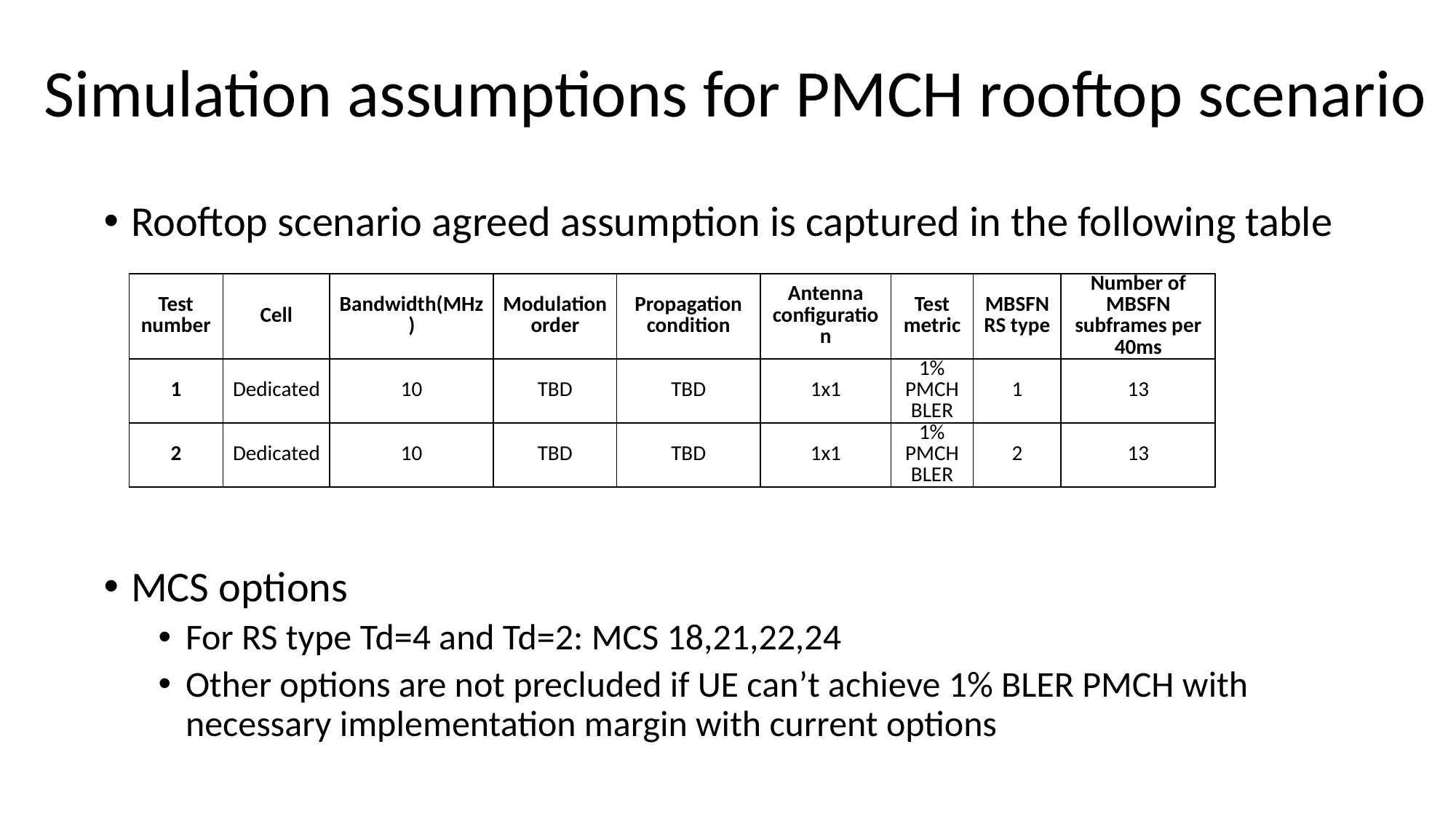

# Simulation assumptions for PMCH rooftop scenario
Rooftop scenario agreed assumption is captured in the following table

MCS options
For RS type Td=4 and Td=2: MCS 18,21,22,24
Other options are not precluded if UE can’t achieve 1% BLER PMCH with necessary implementation margin with current options
| Test number | Cell | Bandwidth(MHz) | Modulation order | Propagation condition | Antenna configuration | Test metric | MBSFN RS type | Number of MBSFN subframes per 40ms |
| --- | --- | --- | --- | --- | --- | --- | --- | --- |
| 1 | Dedicated | 10 | TBD | TBD | 1x1 | 1% PMCH BLER | 1 | 13 |
| 2 | Dedicated | 10 | TBD | TBD | 1x1 | 1% PMCH BLER | 2 | 13 |